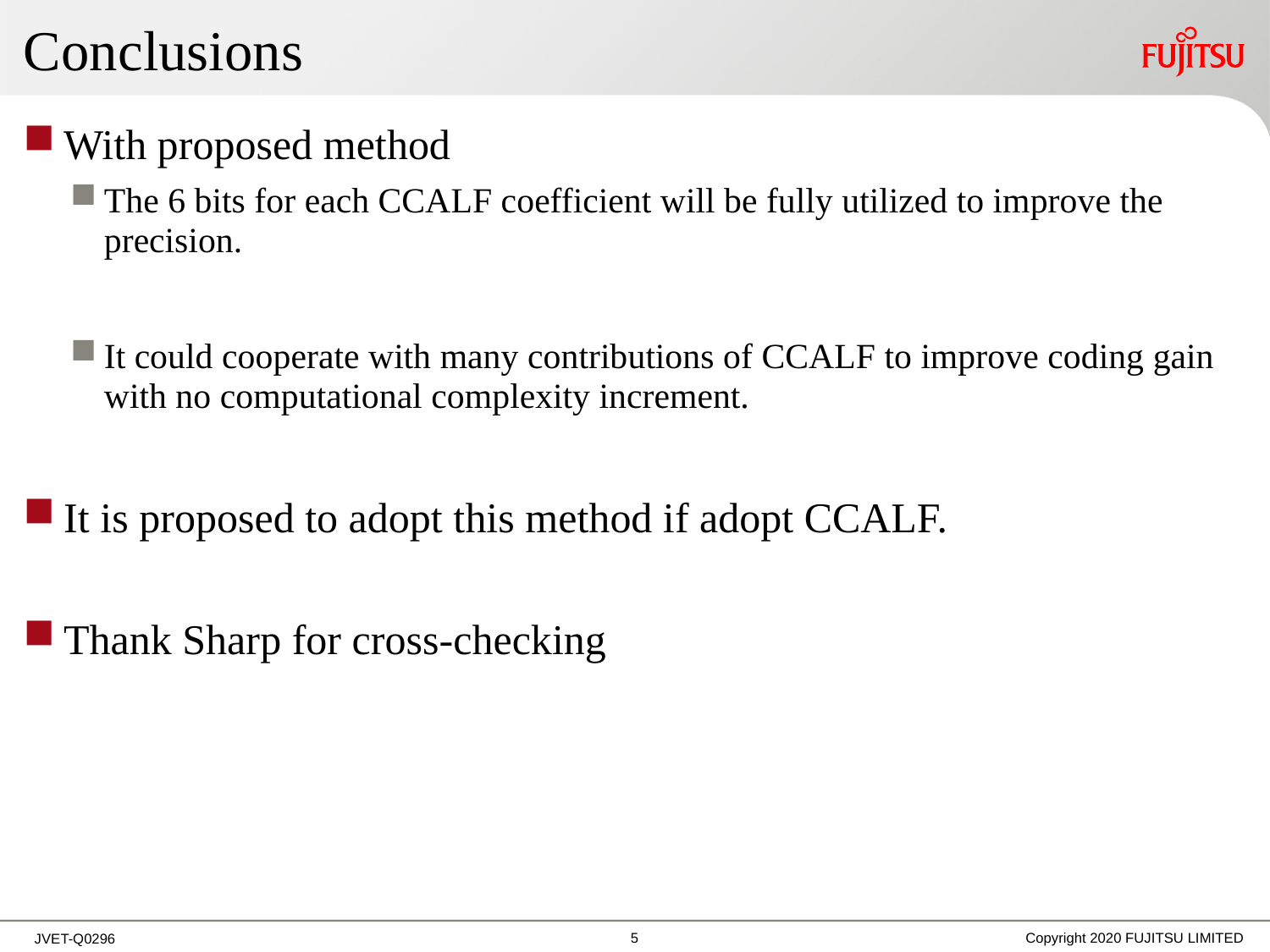

# Conclusions
With proposed method
The 6 bits for each CCALF coefficient will be fully utilized to improve the precision.

It could cooperate with many contributions of CCALF to improve coding gain with no computational complexity increment.

It is proposed to adopt this method if adopt CCALF.

Thank Sharp for cross-checking
5
Copyright 2020 FUJITSU LIMITED